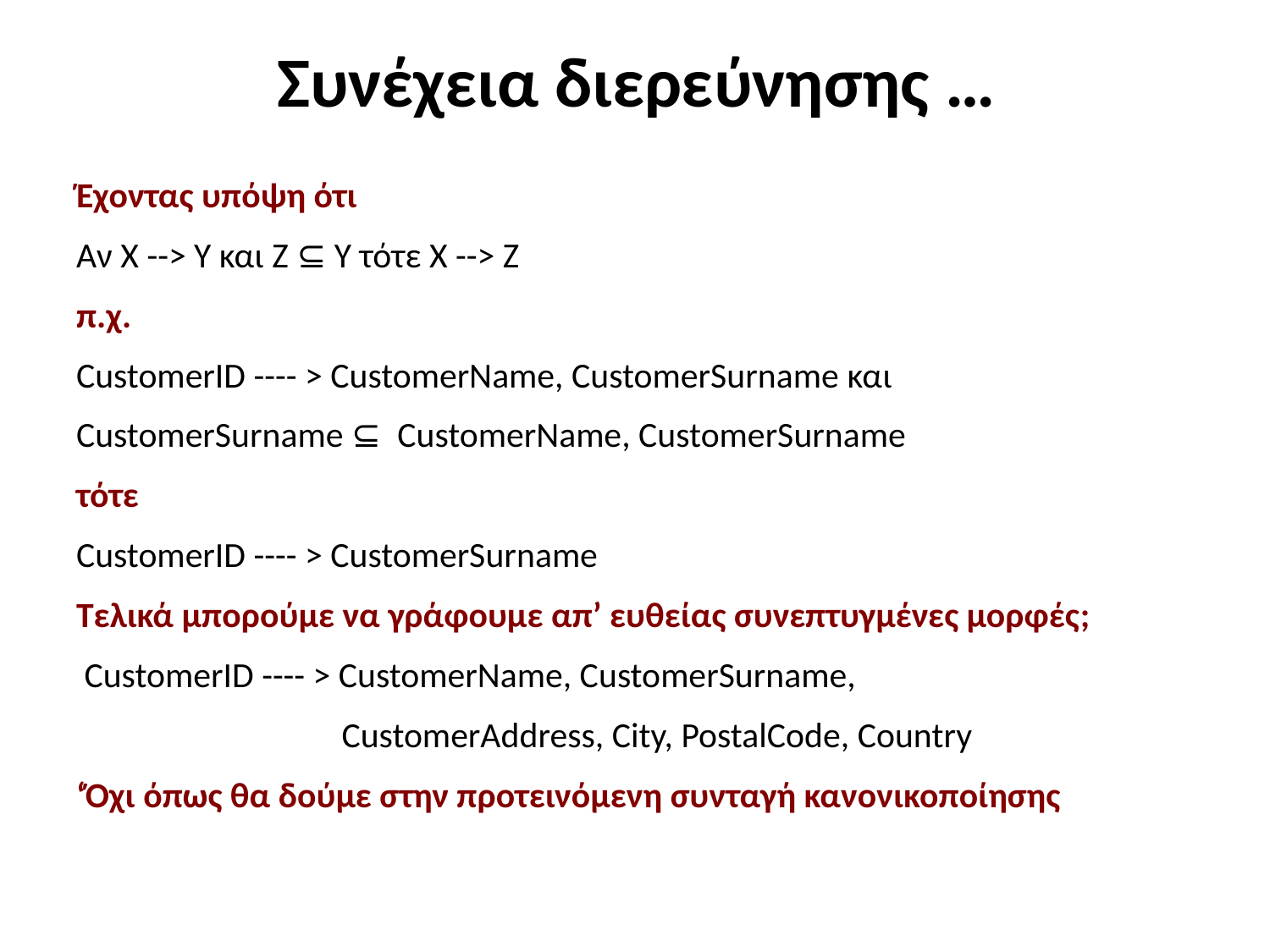

# Συνέχεια διερεύνησης …
Έχοντας υπόψη ότι
Αν Χ --> Υ και Ζ ⊆ Υ τότε Χ --> Ζ
π.χ.
CustomerID ---- > CustomerName, CustomerSurname και
CustomerSurname ⊆  CustomerName, CustomerSurname
τότε
CustomerID ---- > CustomerSurname
Τελικά μπορούμε να γράφουμε απ’ ευθείας συνεπτυγμένες μορφές;
 CustomerID ---- > CustomerName, CustomerSurname,
                                 CustomerAddress, City, PostalCode, Country
‘Όχι όπως θα δούμε στην προτεινόμενη συνταγή κανονικοποίησης